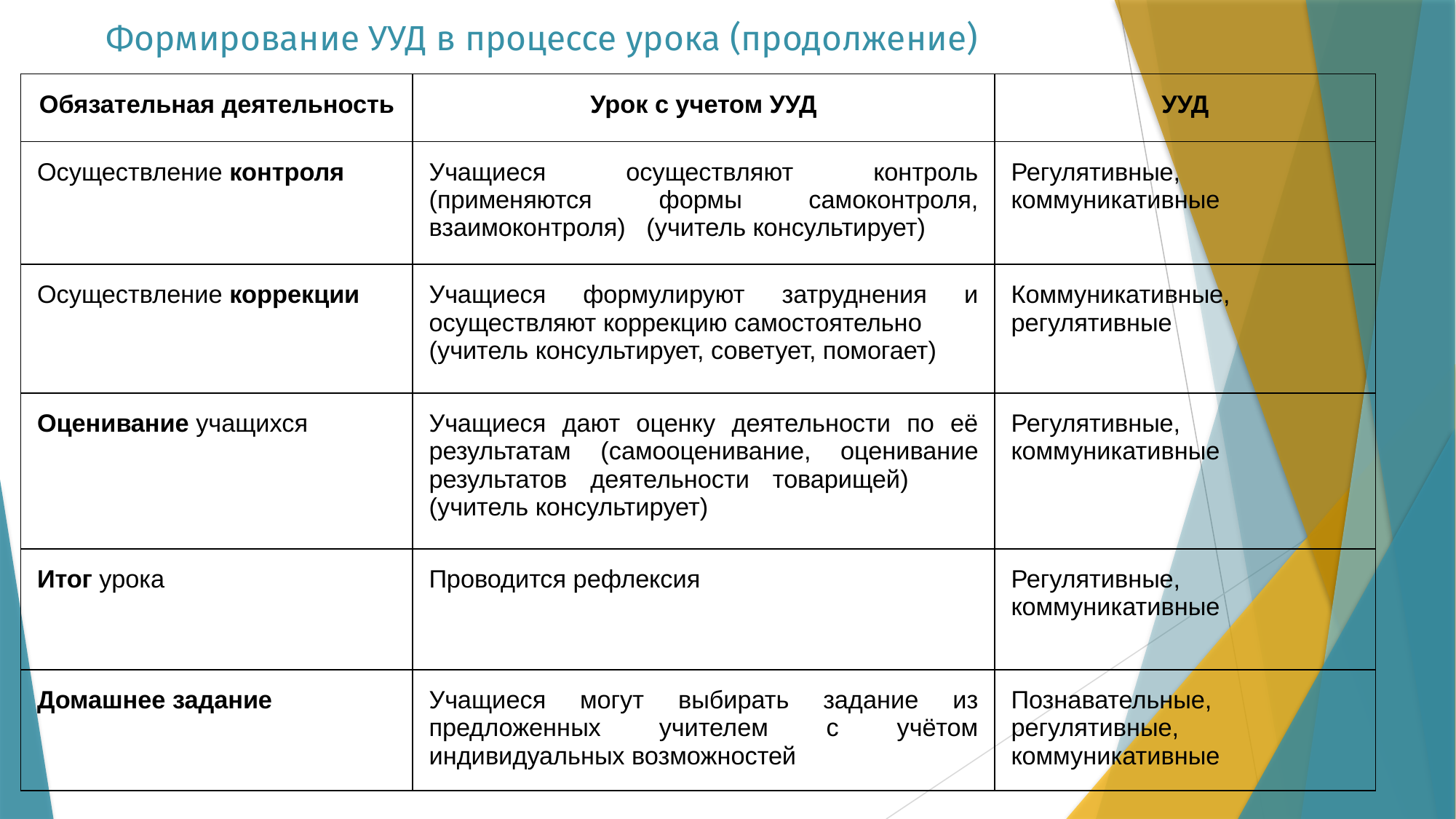

# Формирование УУД в процессе урока (продолжение)
| Обязательная деятельность | Урок с учетом УУД | УУД |
| --- | --- | --- |
| Осуществление контроля | Учащиеся осуществляют контроль (применяются формы самоконтроля, взаимоконтроля) (учитель консультирует) | Регулятивные, коммуникативные |
| Осуществление коррекции | Учащиеся формулируют затруднения и осуществляют коррекцию самостоятельно (учитель консультирует, советует, помогает) | Коммуникативные, регулятивные |
| Оценивание учащихся | Учащиеся дают оценку деятельности по её результатам (самооценивание, оценивание результатов деятельности товарищей) (учитель консультирует) | Регулятивные, коммуникативные |
| Итог урока | Проводится рефлексия | Регулятивные, коммуникативные |
| Домашнее задание | Учащиеся могут выбирать задание из предложенных учителем с учётом индивидуальных возможностей | Познавательные, регулятивные, коммуникативные |